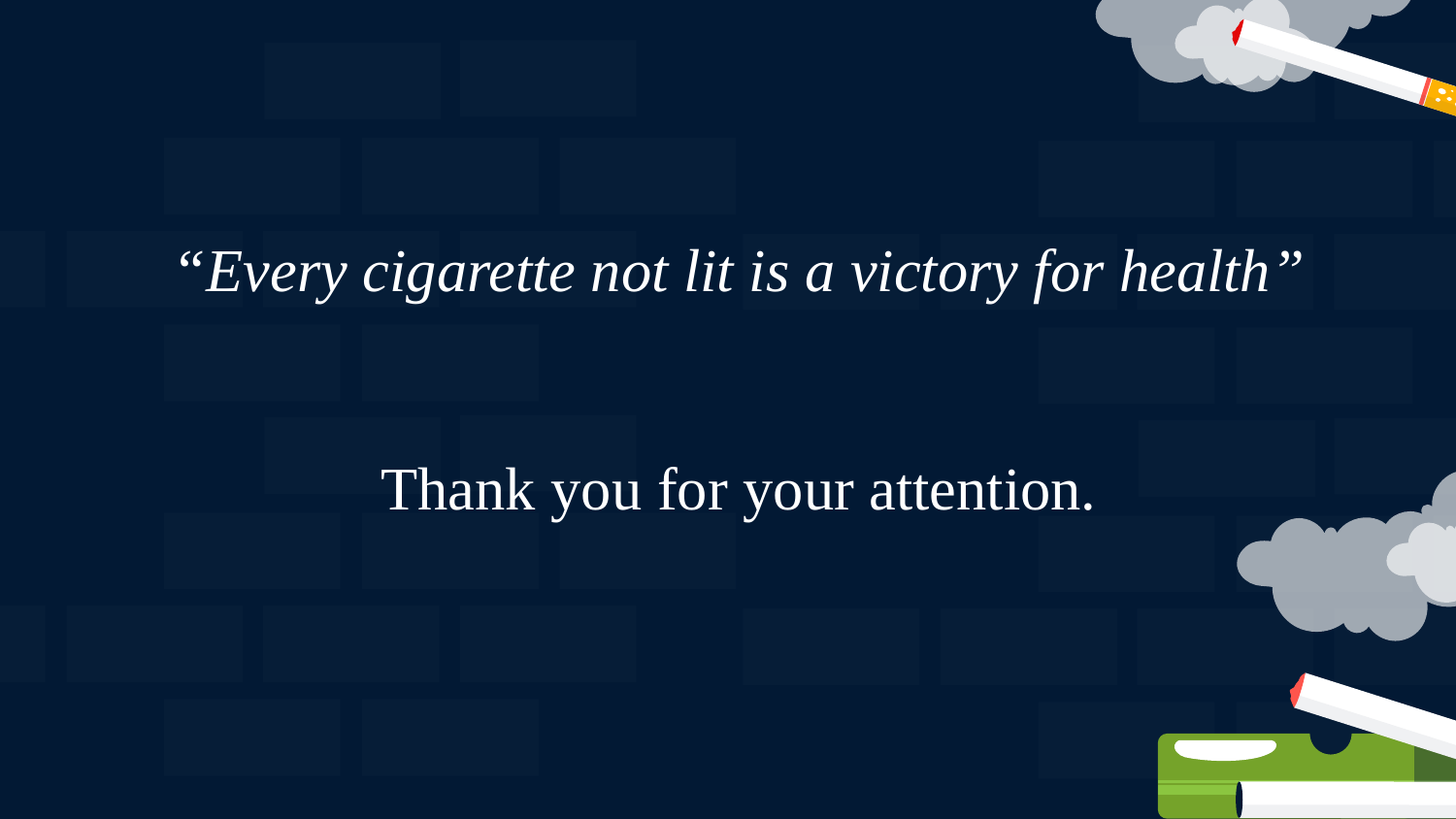

“Every cigarette not lit is a victory for health”

Thank you for your attention.